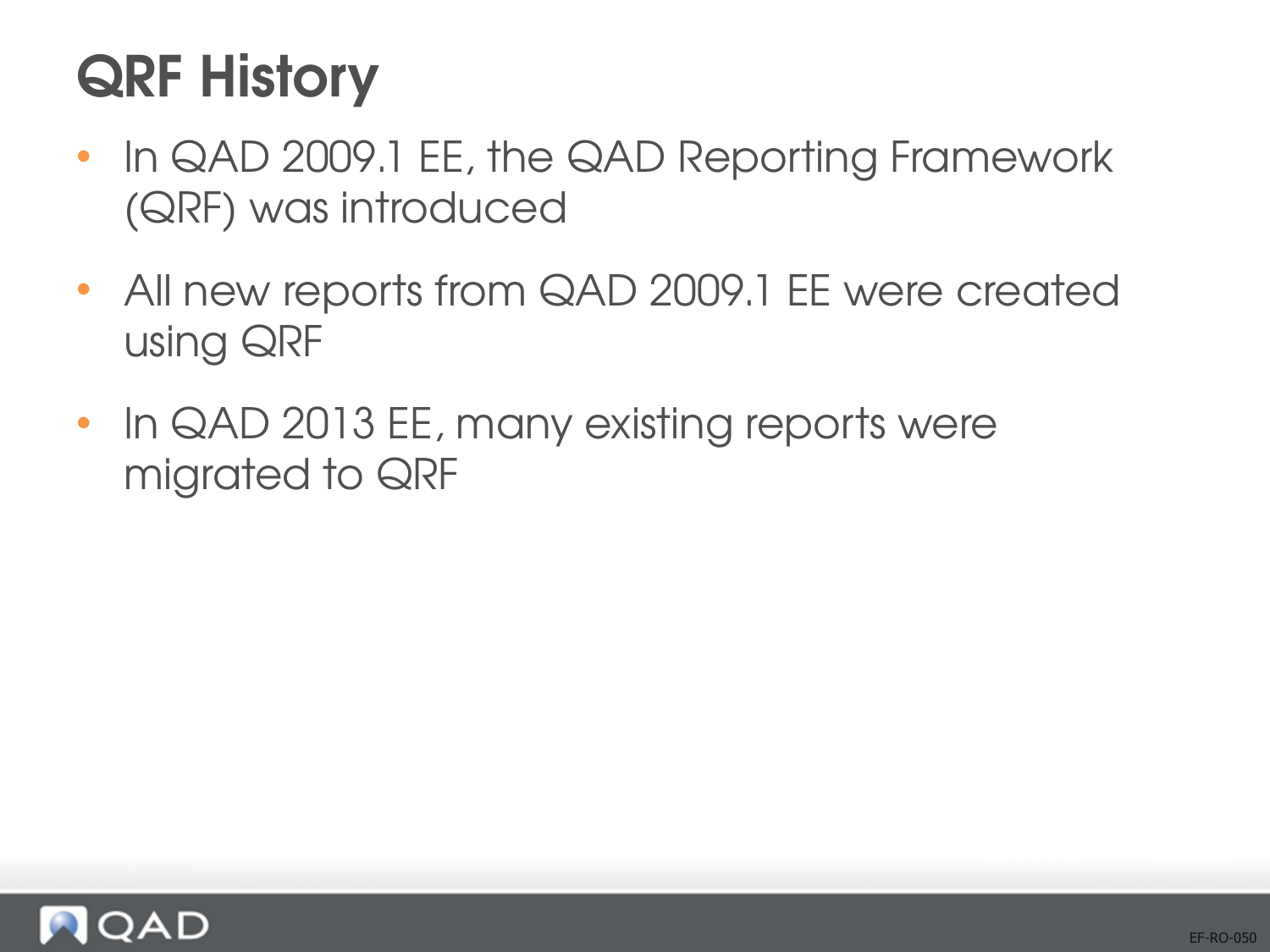

# QRF History
In QAD 2009.1 EE, the QAD Reporting Framework (QRF) was introduced
All new reports from QAD 2009.1 EE were created using QRF
In QAD 2013 EE, many existing reports were migrated to QRF
EF-RO-050